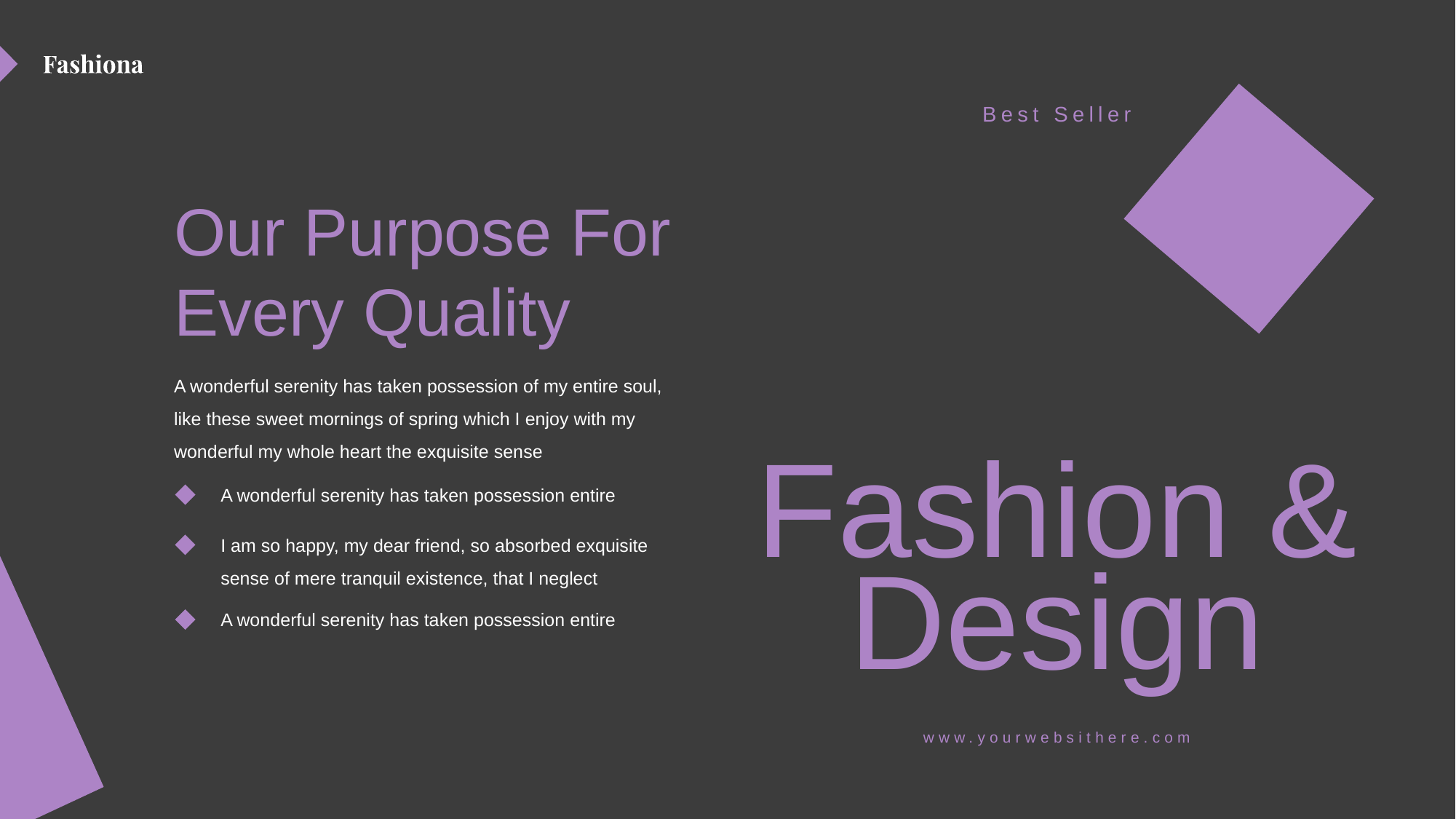

Best Seller

# Our Purpose For Every Quality
A wonderful serenity has taken possession of my entire soul, like these sweet mornings of spring which I enjoy with my wonderful my whole heart the exquisite sense
Fashion & Design
A wonderful serenity has taken possession entire

I am so happy, my dear friend, so absorbed exquisite sense of mere tranquil existence, that I neglect

A wonderful serenity has taken possession entire

www.yourwebsithere.com